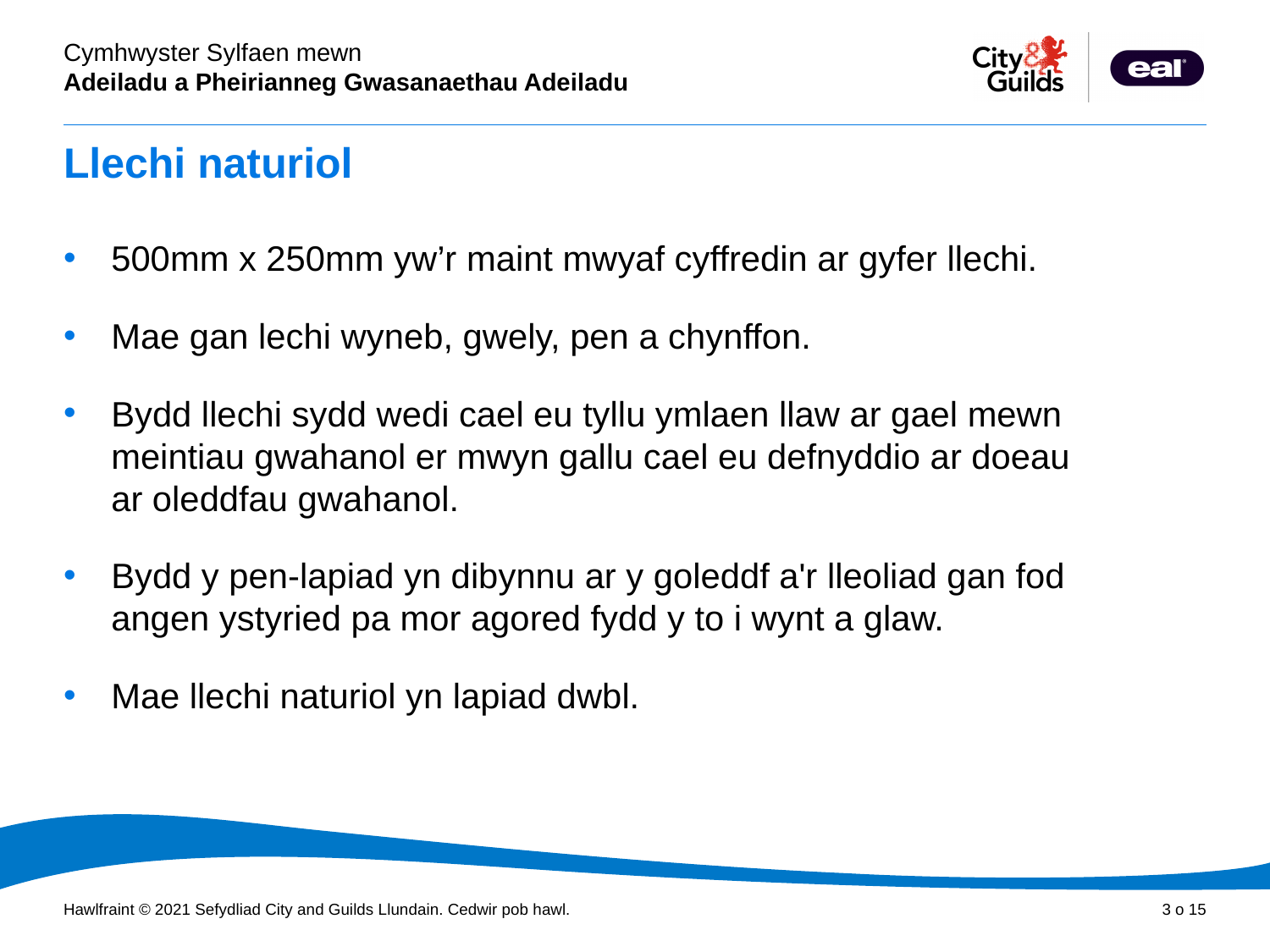

# Llechi naturiol
500mm x 250mm yw’r maint mwyaf cyffredin ar gyfer llechi.
Mae gan lechi wyneb, gwely, pen a chynffon.
Bydd llechi sydd wedi cael eu tyllu ymlaen llaw ar gael mewn meintiau gwahanol er mwyn gallu cael eu defnyddio ar doeau ar oleddfau gwahanol.
Bydd y pen-lapiad yn dibynnu ar y goleddf a'r lleoliad gan fod angen ystyried pa mor agored fydd y to i wynt a glaw.
Mae llechi naturiol yn lapiad dwbl.